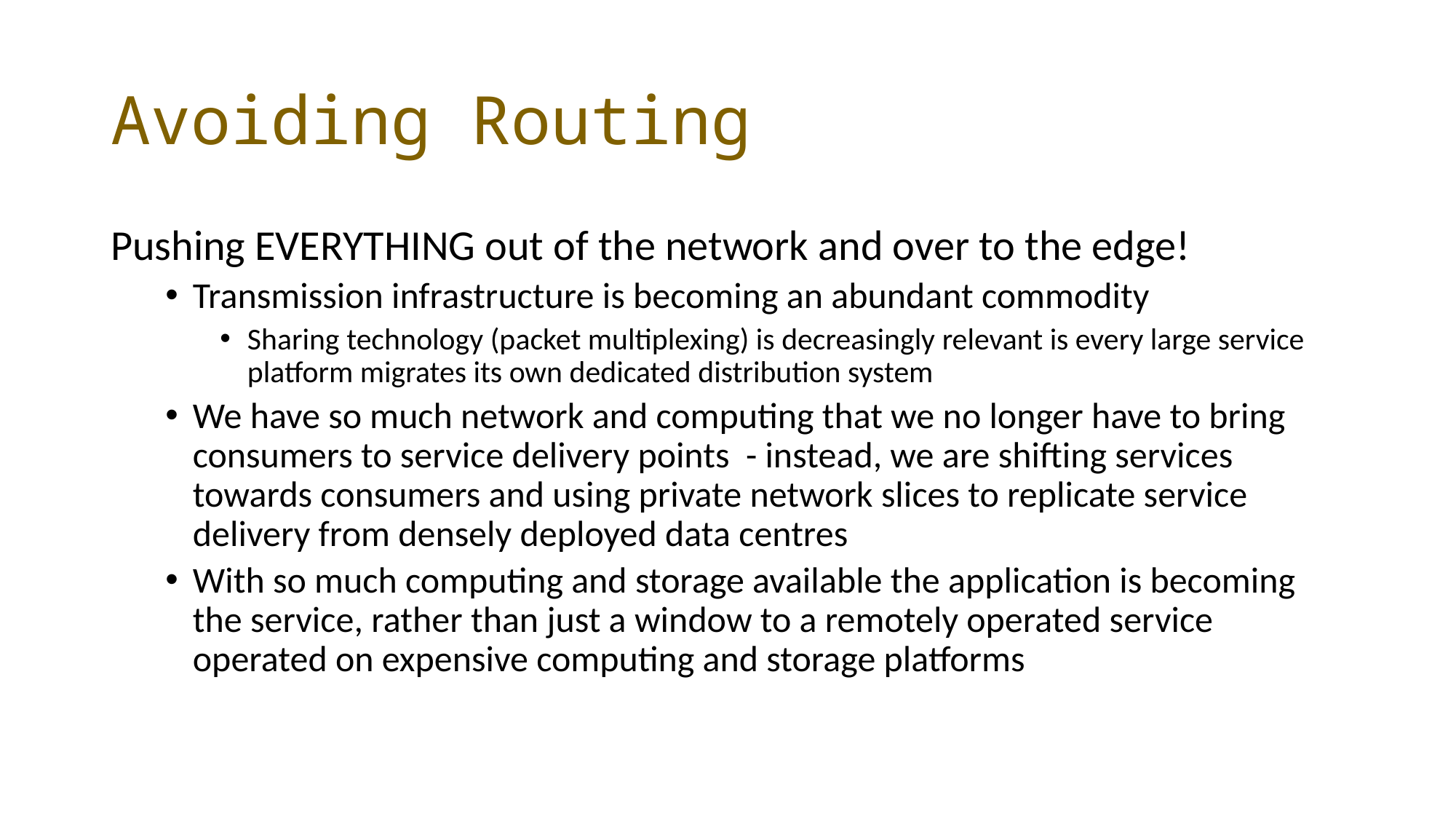

# Avoiding Routing
Pushing EVERYTHING out of the network and over to the edge!
Transmission infrastructure is becoming an abundant commodity
Sharing technology (packet multiplexing) is decreasingly relevant is every large service platform migrates its own dedicated distribution system
We have so much network and computing that we no longer have to bring consumers to service delivery points  - instead, we are shifting services towards consumers and using private network slices to replicate service delivery from densely deployed data centres
With so much computing and storage available the application is becoming the service, rather than just a window to a remotely operated service operated on expensive computing and storage platforms